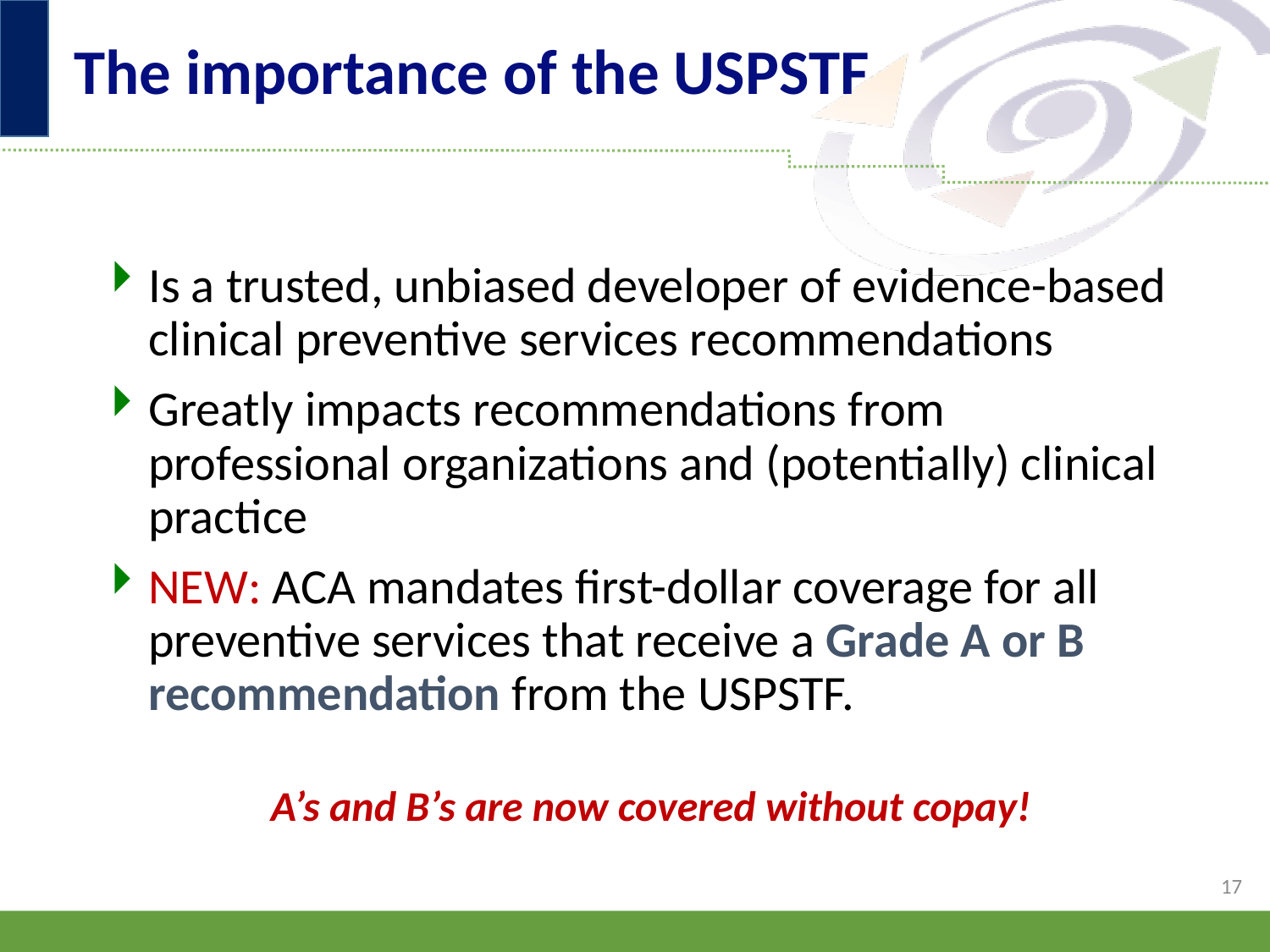

# The importance of the USPSTF
Is a trusted, unbiased developer of evidence-based clinical preventive services recommendations
Greatly impacts recommendations from professional organizations and (potentially) clinical practice
NEW: ACA mandates first-dollar coverage for all preventive services that receive a Grade A or B recommendation from the USPSTF.

A’s and B’s are now covered without copay!
17